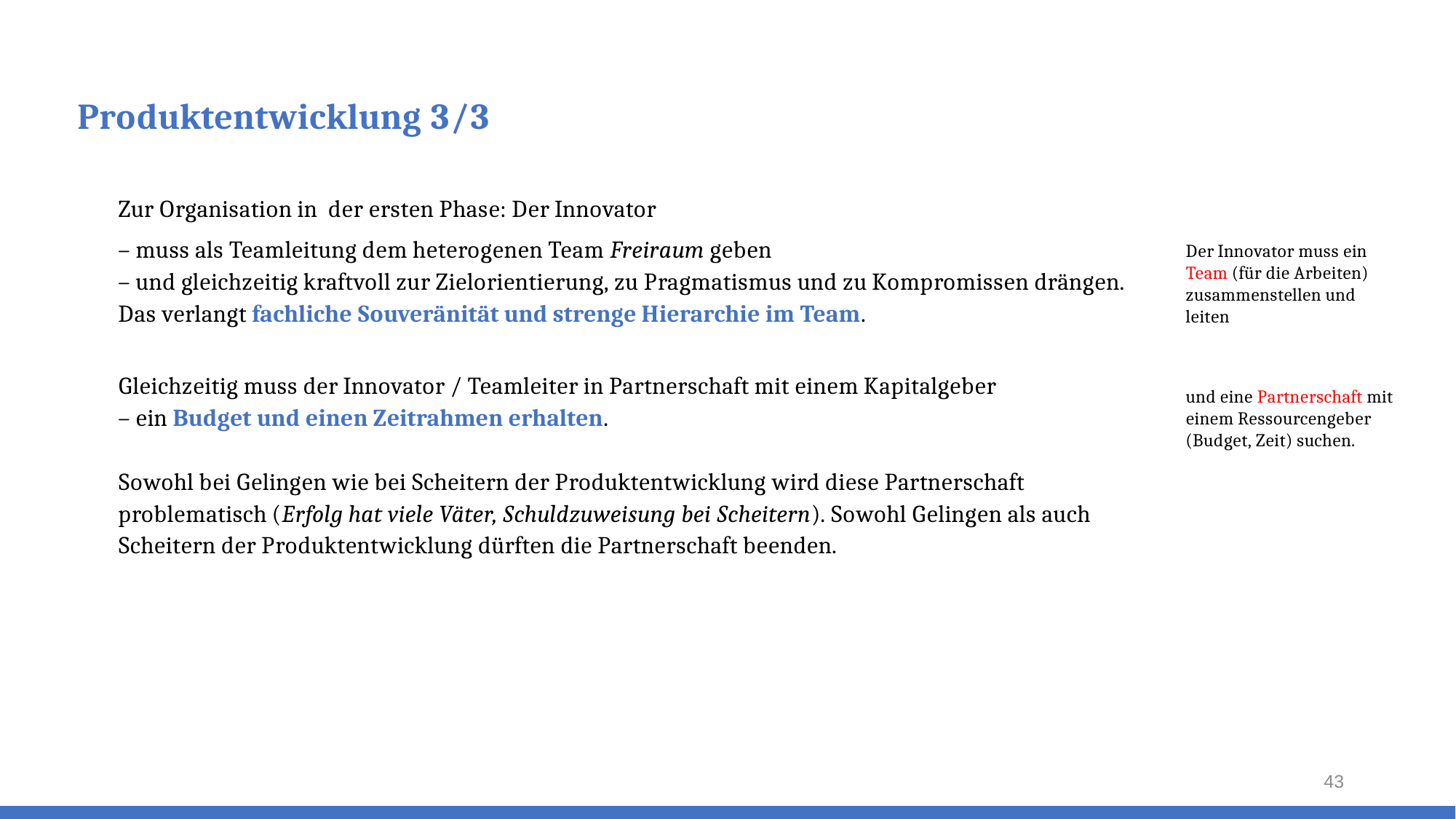

# Produktentwicklung 3/3
Der Innovator muss ein Team (für die Arbeiten) zusammenstellen und leiten
und eine Partnerschaft mit einem Ressourcengeber (Budget, Zeit) suchen.
Zur Organisation in  der ersten Phase: Der Innovator
– muss als Teamleitung dem heterogenen Team Freiraum geben
– und gleichzeitig kraftvoll zur Zielorientierung, zu Pragmatismus und zu Kompromissen drängen. Das verlangt fachliche Souveränität und strenge Hierarchie im Team.
Gleichzeitig muss der Innovator / Teamleiter in Partnerschaft mit einem Kapitalgeber
– ein Budget und einen Zeitrahmen erhalten.
Sowohl bei Gelingen wie bei Scheitern der Produktentwicklung wird diese Partnerschaft problematisch (Erfolg hat viele Väter, Schuldzuweisung bei Scheitern). Sowohl Gelingen als auch Scheitern der Produktentwicklung dürften die Partnerschaft beenden.
43